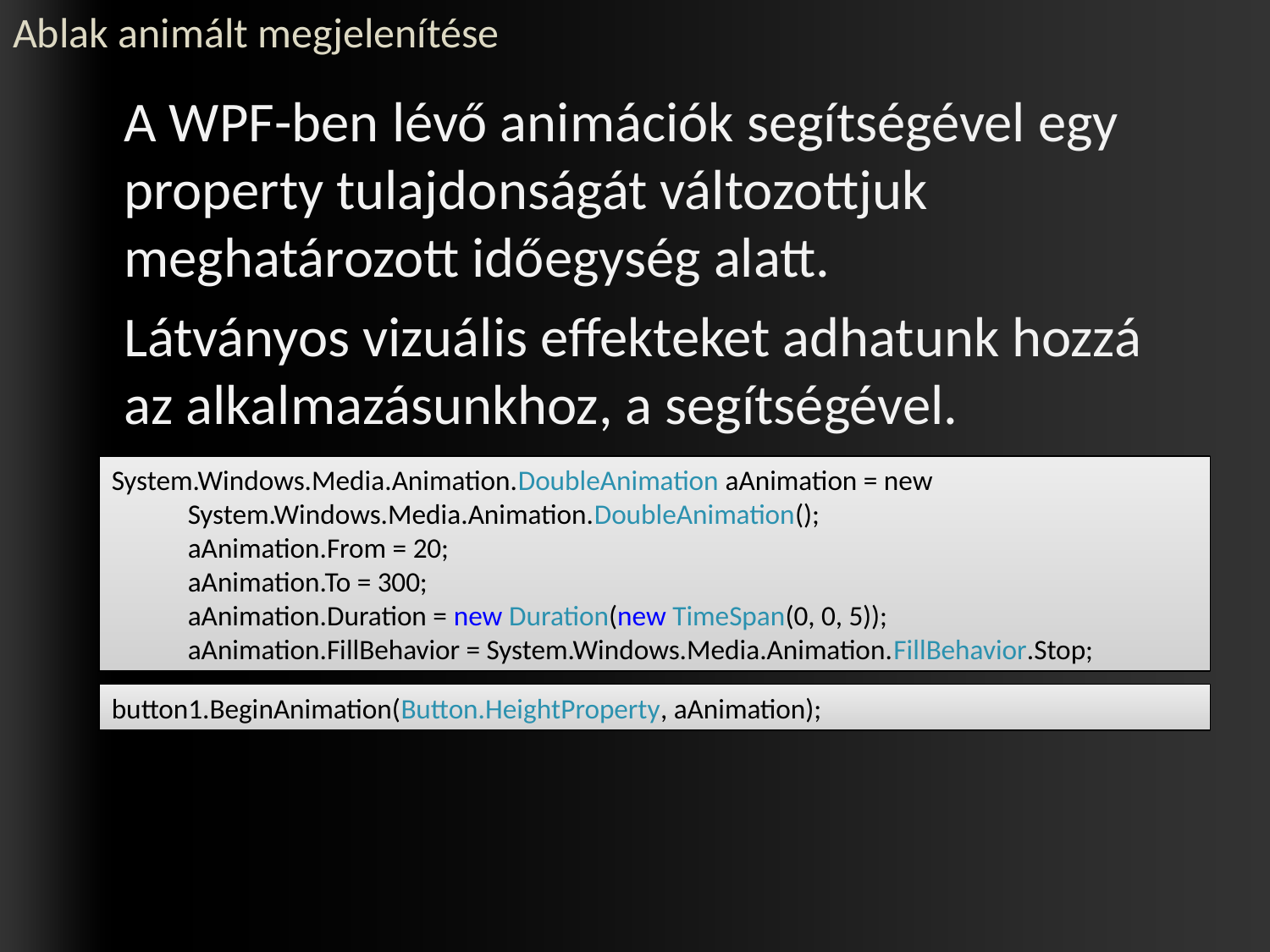

# Ablak animált megjelenítése
	A WPF-ben lévő animációk segítségével egy property tulajdonságát változottjuk meghatározott időegység alatt.
	Látványos vizuális effekteket adhatunk hozzá az alkalmazásunkhoz, a segítségével.

System.Windows.Media.Animation.DoubleAnimation aAnimation = new
            System.Windows.Media.Animation.DoubleAnimation();
            aAnimation.From = 20;
            aAnimation.To = 300;
            aAnimation.Duration = new Duration(new TimeSpan(0, 0, 5));
            aAnimation.FillBehavior = System.Windows.Media.Animation.FillBehavior.Stop;
button1.BeginAnimation(Button.HeightProperty, aAnimation);